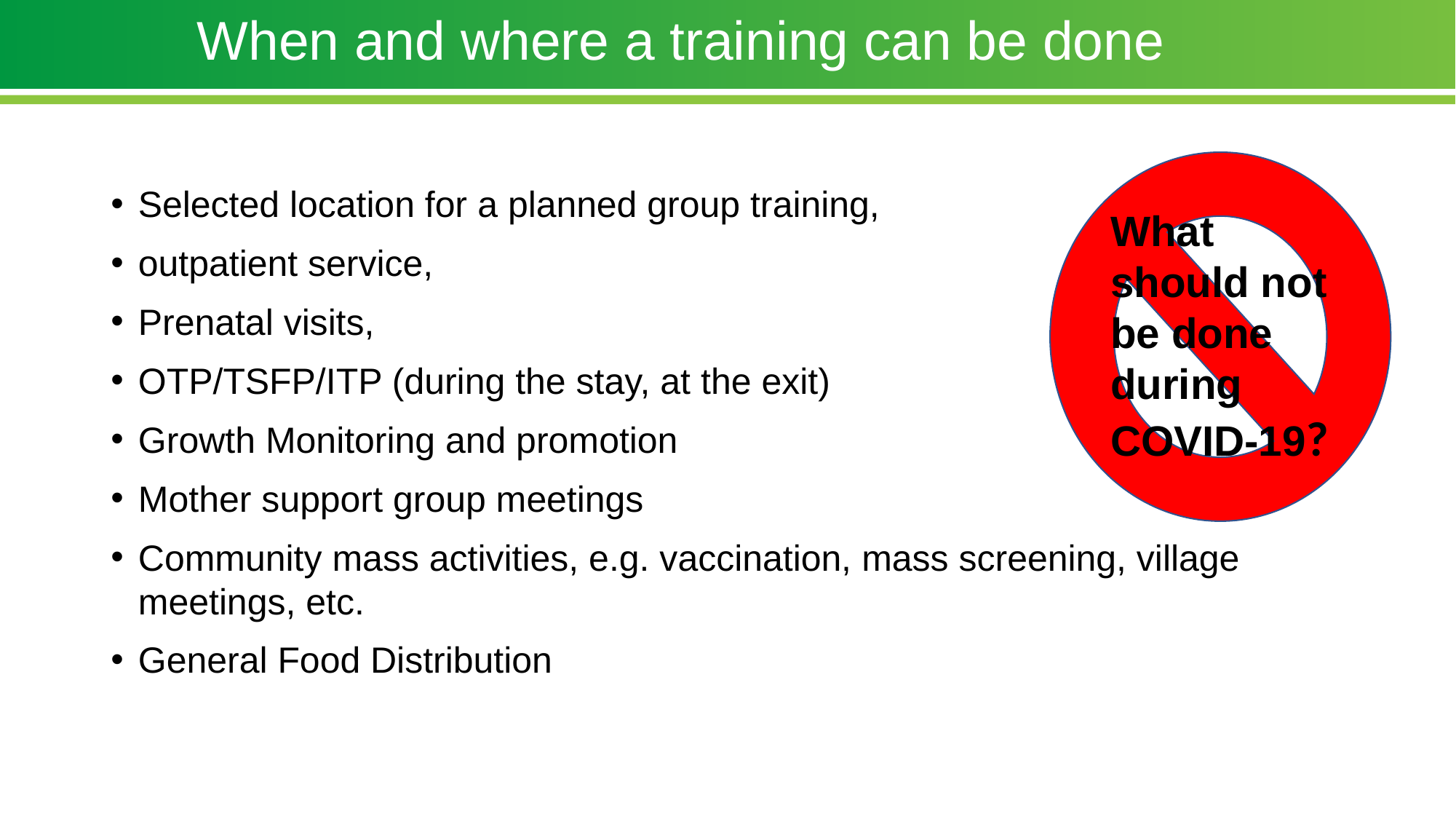

# When and where a training can be done

Selected location for a planned group training,
outpatient service,
Prenatal visits,
OTP/TSFP/ITP (during the stay, at the exit)
Growth Monitoring and promotion
Mother support group meetings
Community mass activities, e.g. vaccination, mass screening, village meetings, etc.
General Food Distribution
What should not be done during COVID-19?